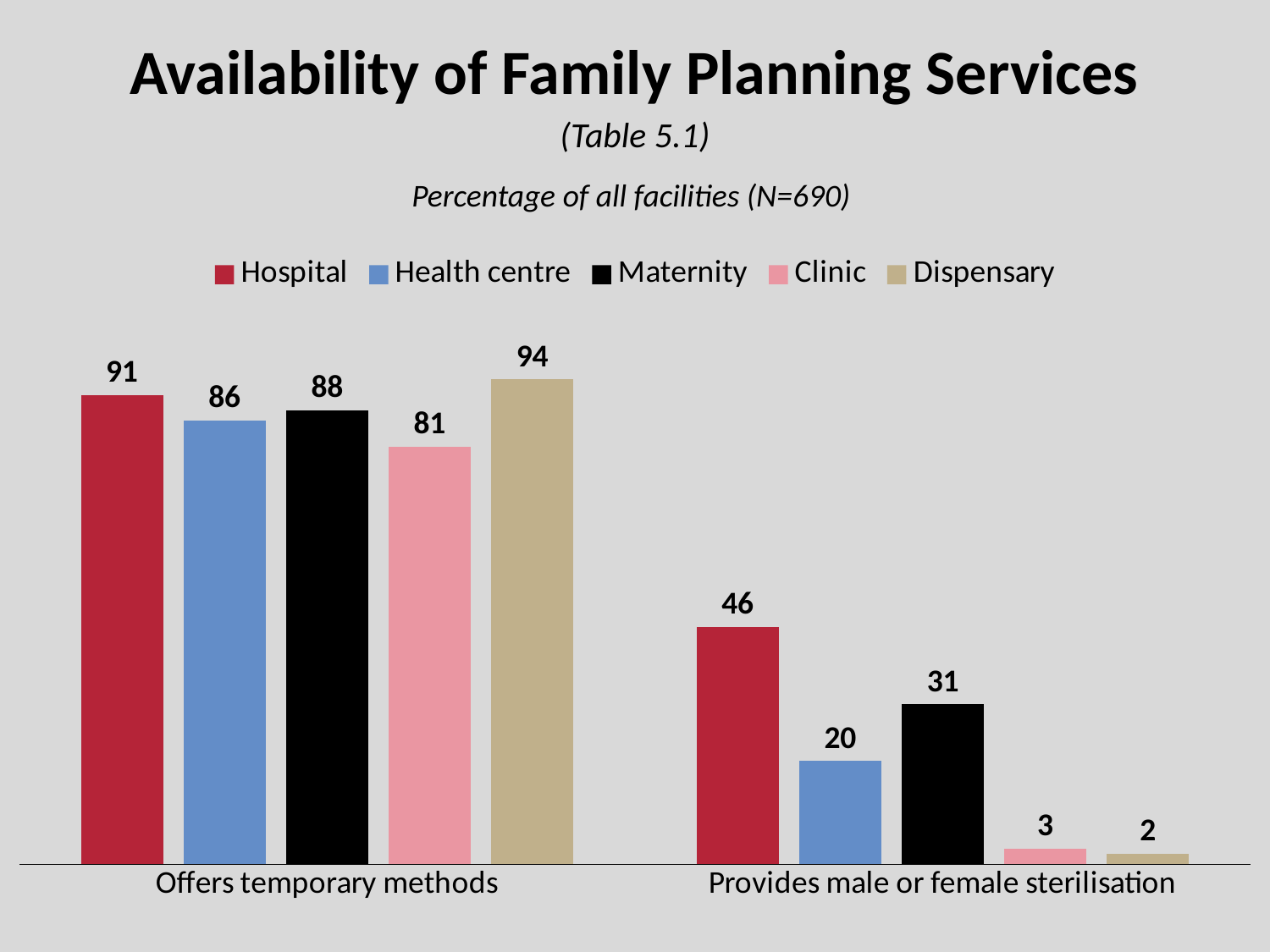

# Availability of Family Planning Services
(Table 5.1)
Percentage of all facilities (N=690)

### Chart

| Category | Hospital | Health centre | Maternity | Clinic | Dispensary |
|---|---|---|---|---|---|
| Offers temporary methods | 91.0 | 86.0 | 88.0 | 81.0 | 94.0 |
| Provides male or female sterilisation | 46.0 | 20.0 | 31.0 | 3.0 | 2.0 |